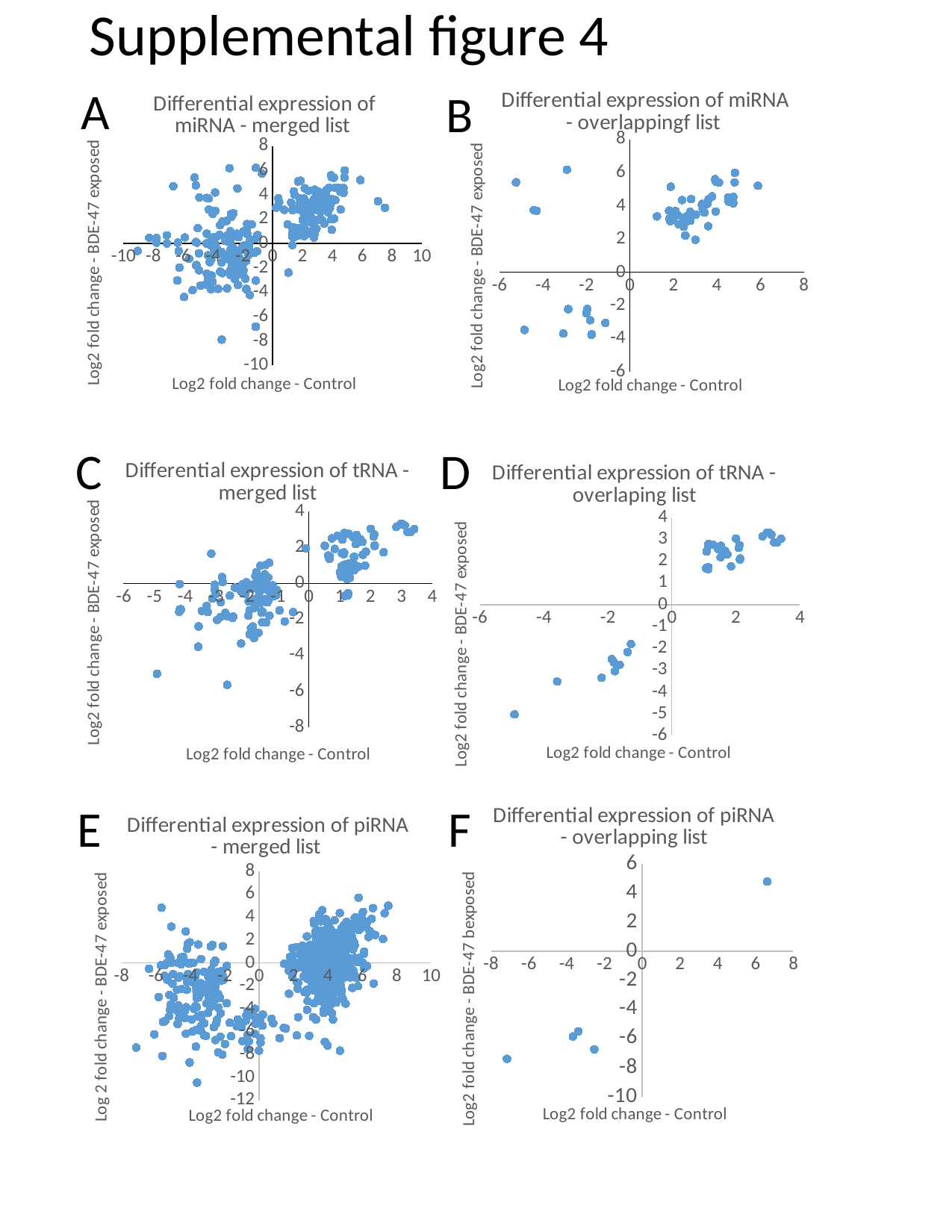

Supplemental figure 4

### Chart: Differential expression of miRNA - overlappingf list

| Category | Eposed Log2FCh |
|---|---|

### Chart: Differential expression of miRNA - merged list

| Category | Eposed Log2FCh |
|---|---|
A
B
C
D

### Chart: Differential expression of tRNA - merged list

| Category | Exposed Log2FCh |
|---|---|

### Chart: Differential expression of tRNA - overlaping list

| Category | Exposed Log2FCh |
|---|---|
F
E

### Chart: Differential expression of piRNA - overlapping list

| Category |  |
|---|---|

### Chart: Differential expression of piRNA - merged list

| Category |  |
|---|---|